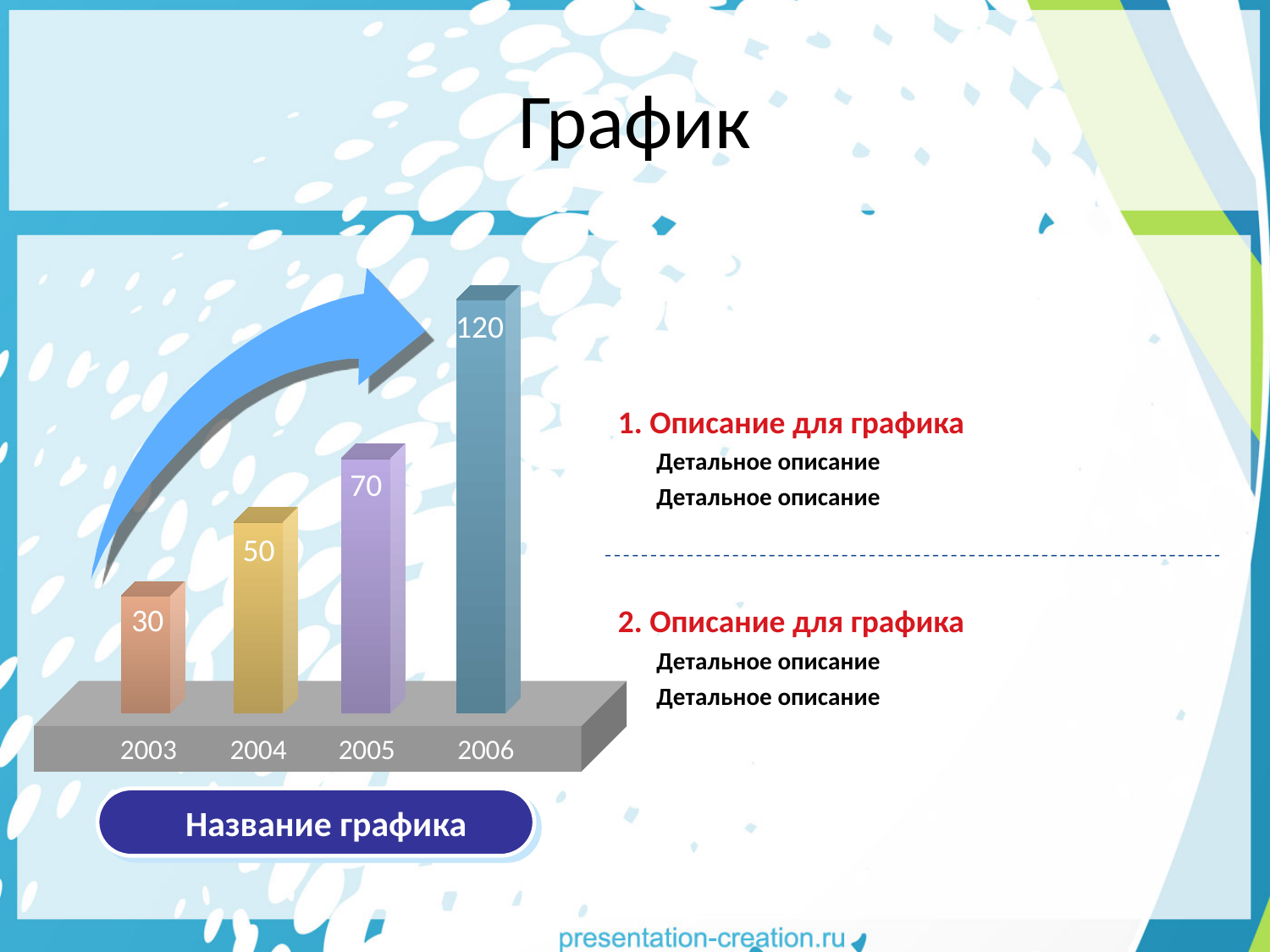

# График

120
1. Описание для графика
       Детальное описание
       Детальное описание
70

50

2. Описание для графика
       Детальное описание
       Детальное описание
30

2003
2004
2005
2006

Название графика